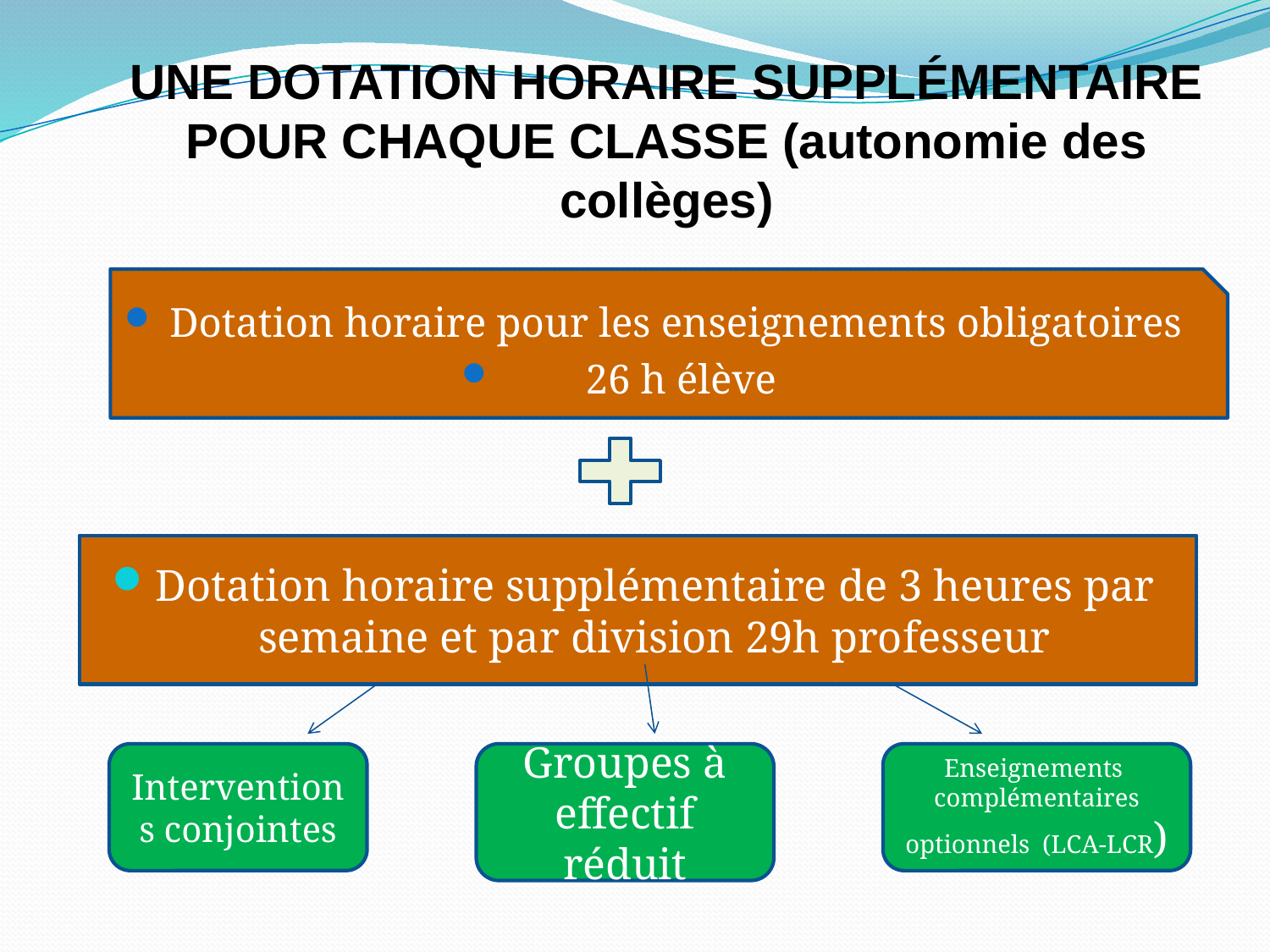

# UNE DOTATION HORAIRE SUPPLÉMENTAIRE POUR CHAQUE CLASSE (autonomie des collèges)
Dotation horaire pour les enseignements obligatoires
26 h élève

Dotation horaire supplémentaire de 3 heures par semaine et par division 29h professeur
Interventions conjointes
Groupes à effectif réduit
Enseignements  complémentaires optionnels  (LCA-LCR)